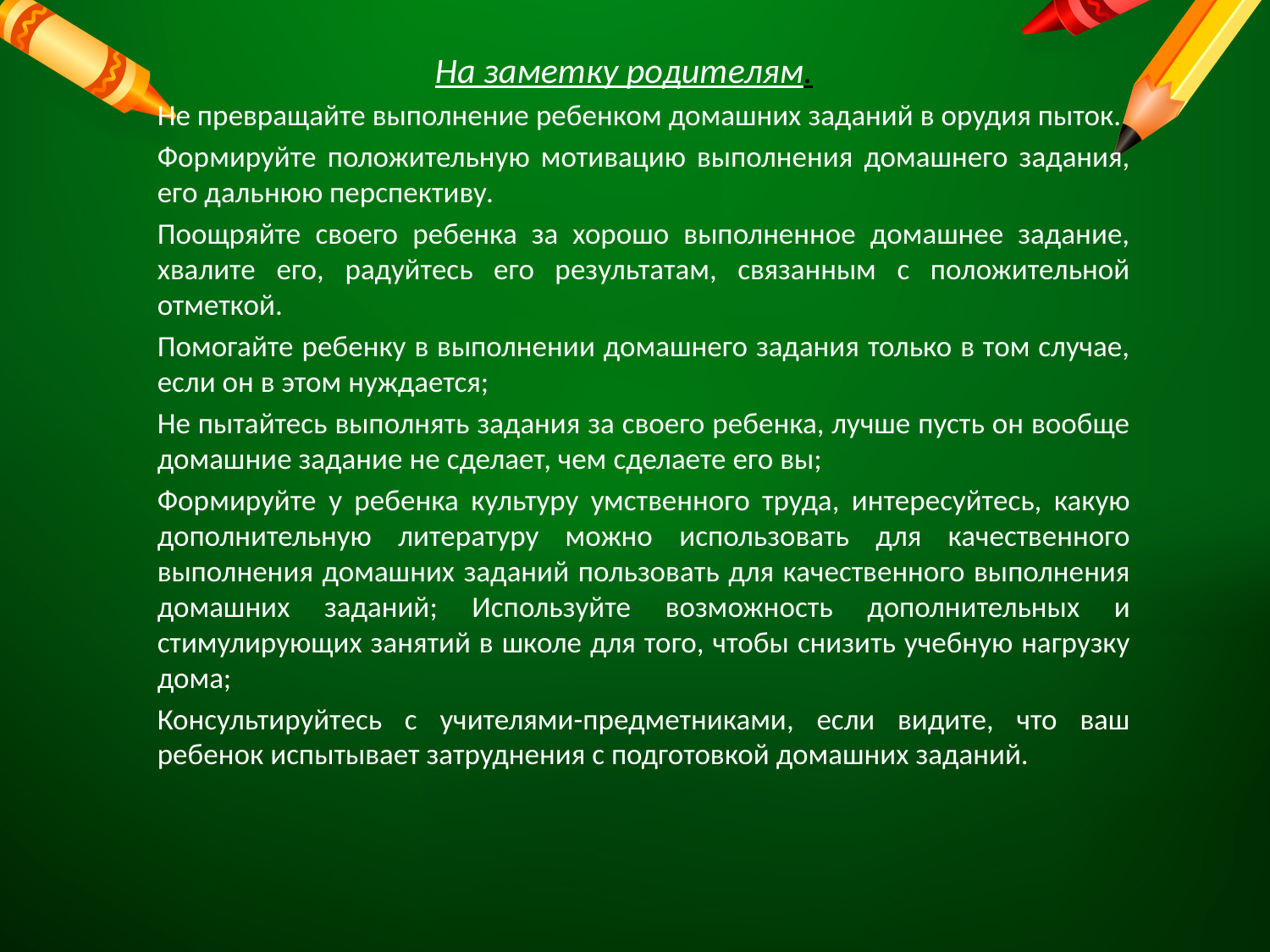

#
На заметку родителям.
		Не превращайте выполнение ребенком домашних заданий в орудия пыток.
		Формируйте положительную мотивацию выполнения домашнего задания, его дальнюю перспективу.
		Поощряйте своего ребенка за хорошо выполненное домашнее задание, хвалите его, радуйтесь его результатам, связанным с положительной отметкой.
		Помогайте ребенку в выполнении домашнего задания только в том случае, если он в этом нуждается;
		Не пытайтесь выполнять задания за своего ребенка, лучше пусть он вообще домашние задание не сделает, чем сделаете его вы;
		Формируйте у ребенка культуру умственного труда, интересуйтесь, какую дополнительную литературу можно использовать для качественного выполнения домашних заданий пользовать для качественного выполнения домашних заданий; Используйте возможность дополнительных и стимулирующих занятий в школе для того, чтобы снизить учебную нагрузку дома;
		Консультируйтесь с учителями-предметниками, если видите, что ваш ребенок испытывает затруднения с подготовкой домашних заданий.